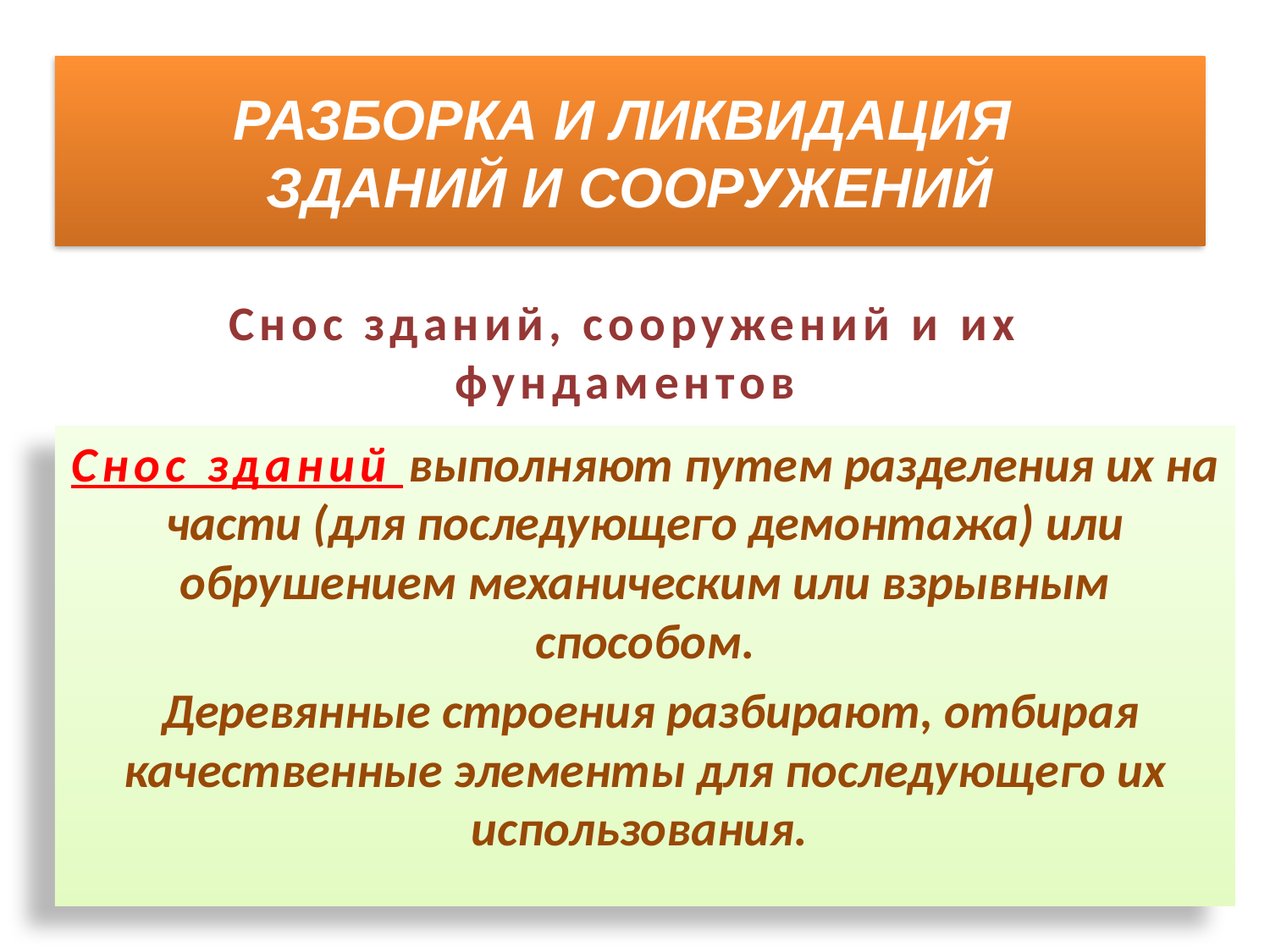

# РАЗБОРКА И ЛИКВИДАЦИЯ ЗДАНИЙ И СООРУЖЕНИЙ
Снос зданий, сооружений и их фундаментов
Снос зданий выполняют путем разделения их на части (для последующего демонтажа) или обрушением механическим или взрывным способом.
 Деревянные строения разбирают, отбирая качественные элементы для последующего их использования.